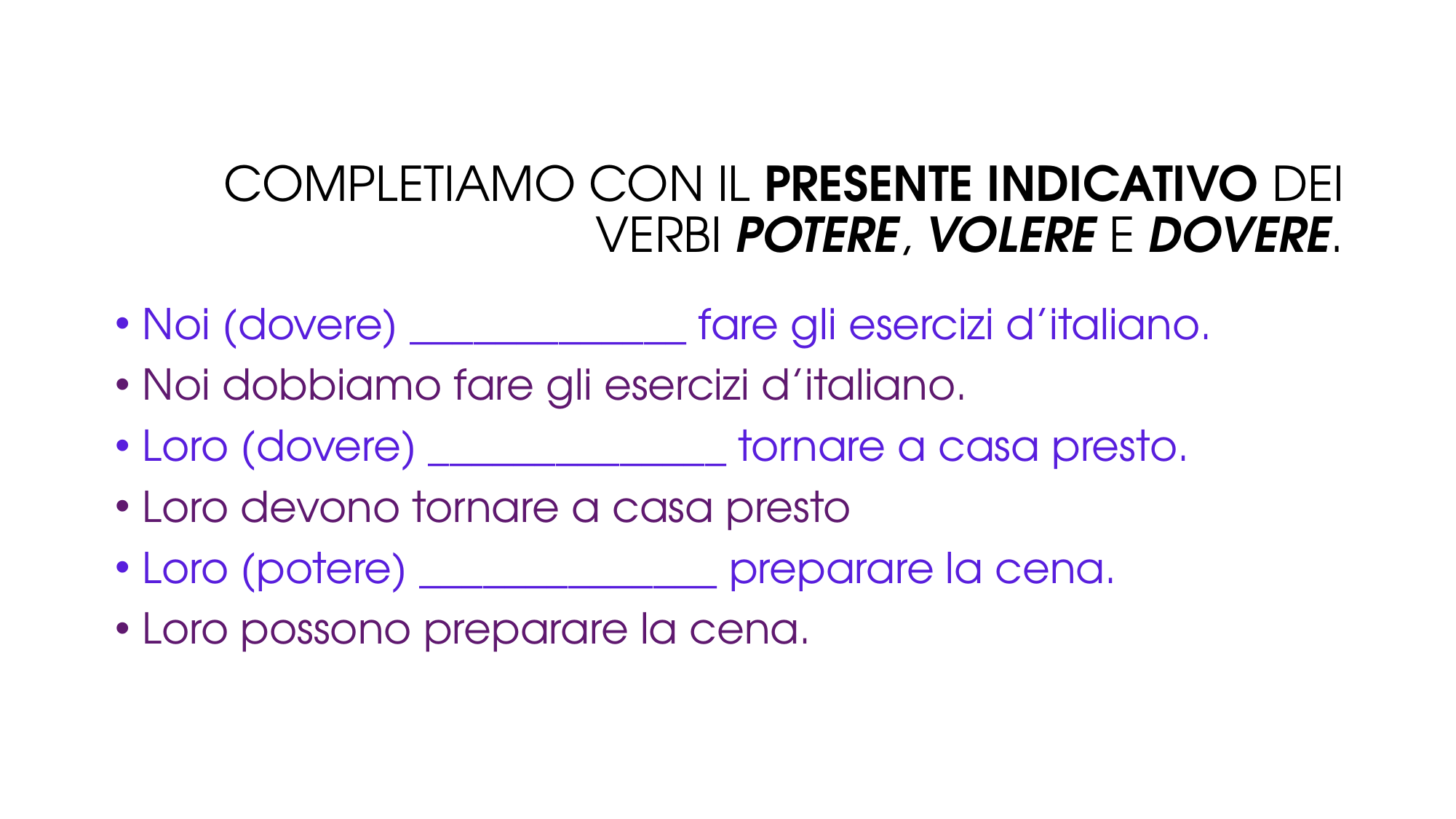

# Completiamo con il presente indicativo dei verbi potere, volere e dovere.
Noi (dovere) _____________ fare gli esercizi d’italiano.
Noi dobbiamo fare gli esercizi d’italiano.
Loro (dovere) ______________ tornare a casa presto.
Loro devono tornare a casa presto
Loro (potere) ______________ preparare la cena.
Loro possono preparare la cena.